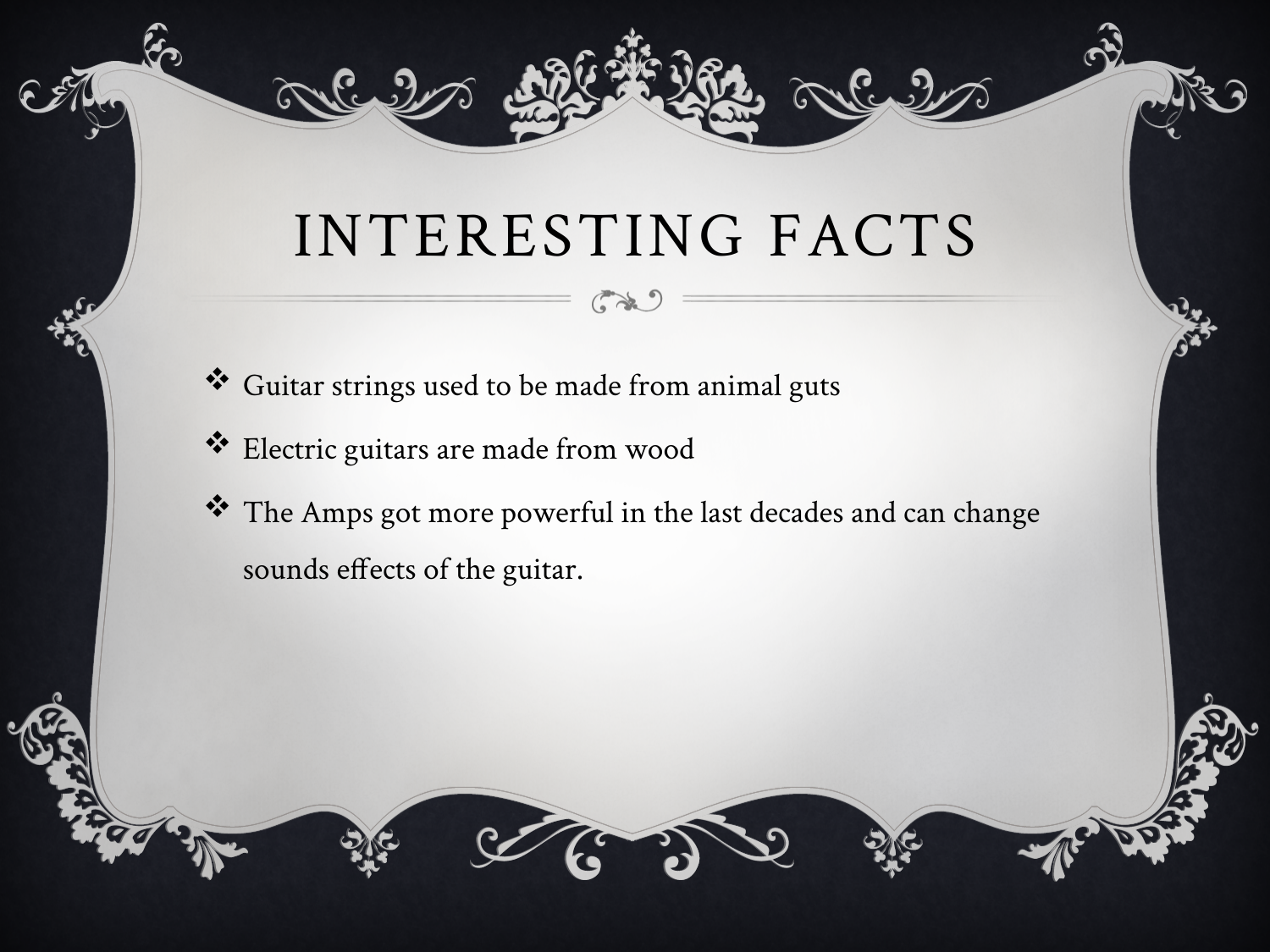

# Interesting facts
Guitar strings used to be made from animal guts
Electric guitars are made from wood
The Amps got more powerful in the last decades and can change sounds effects of the guitar.